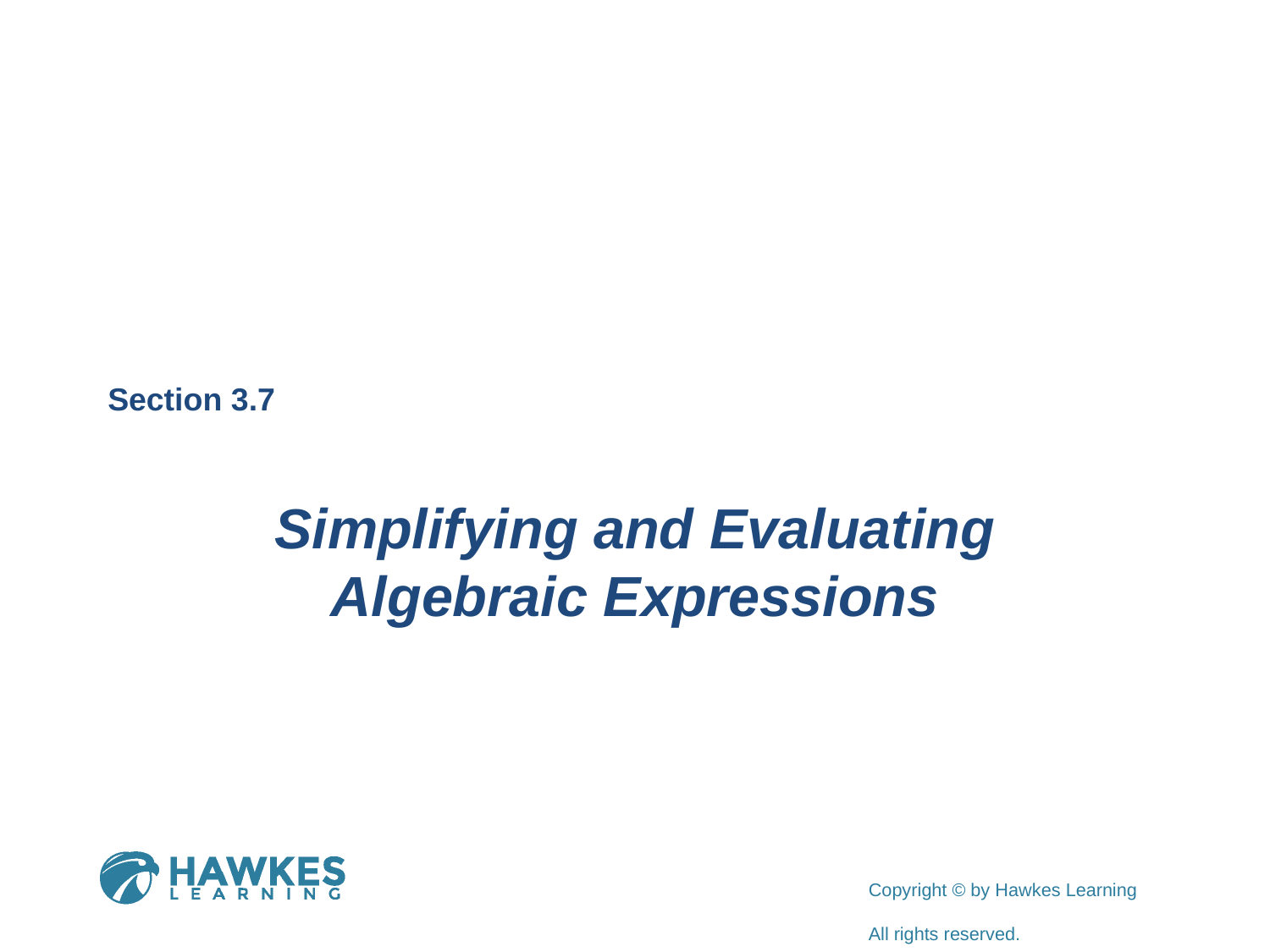

Section 3.7
Simplifying and Evaluating Algebraic Expressions